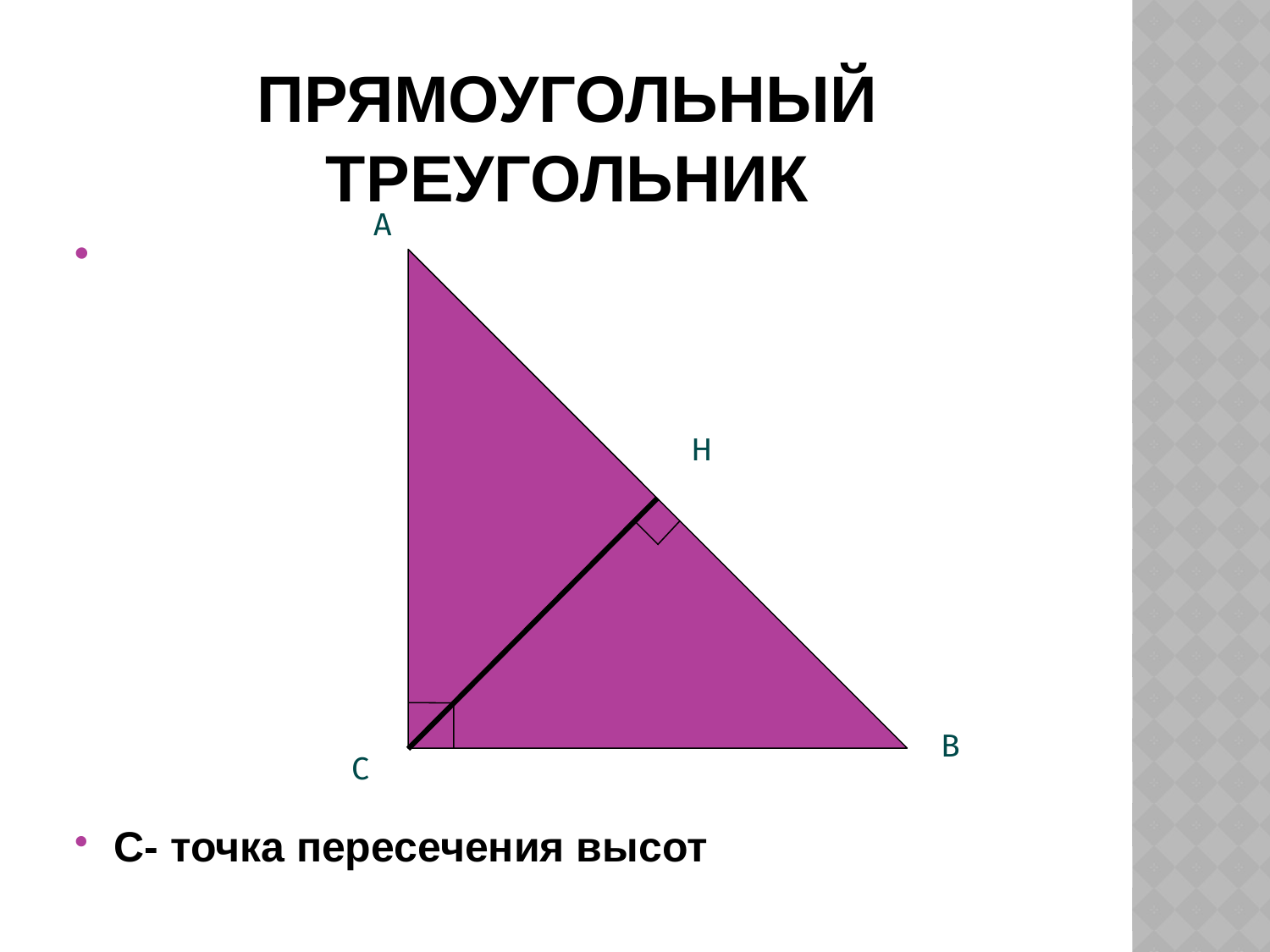

# Прямоугольный треугольник

А

С- точка пересечения высот

Н

В
С